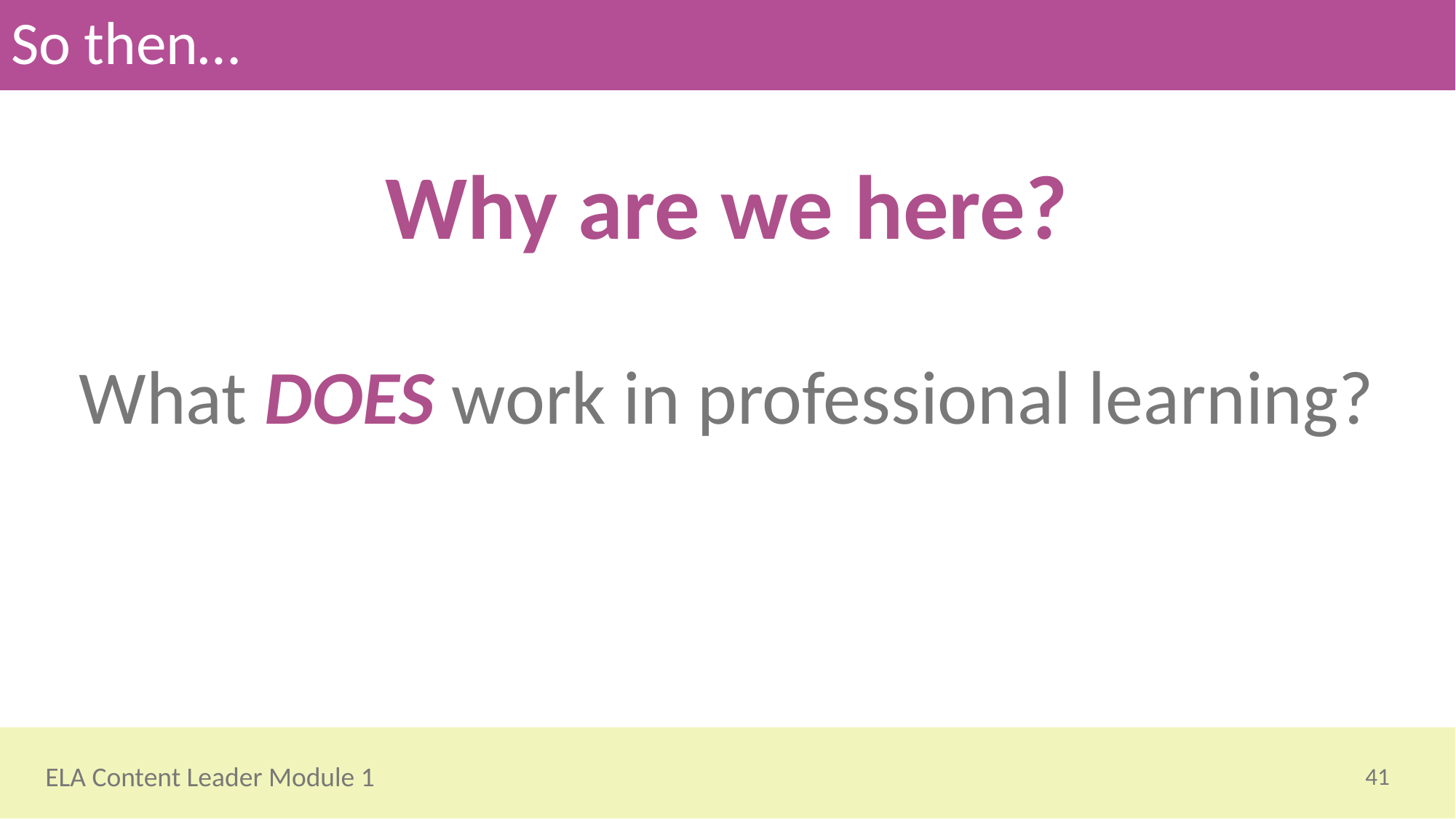

# So then…
Why are we here?

What DOES work in professional learning?
41